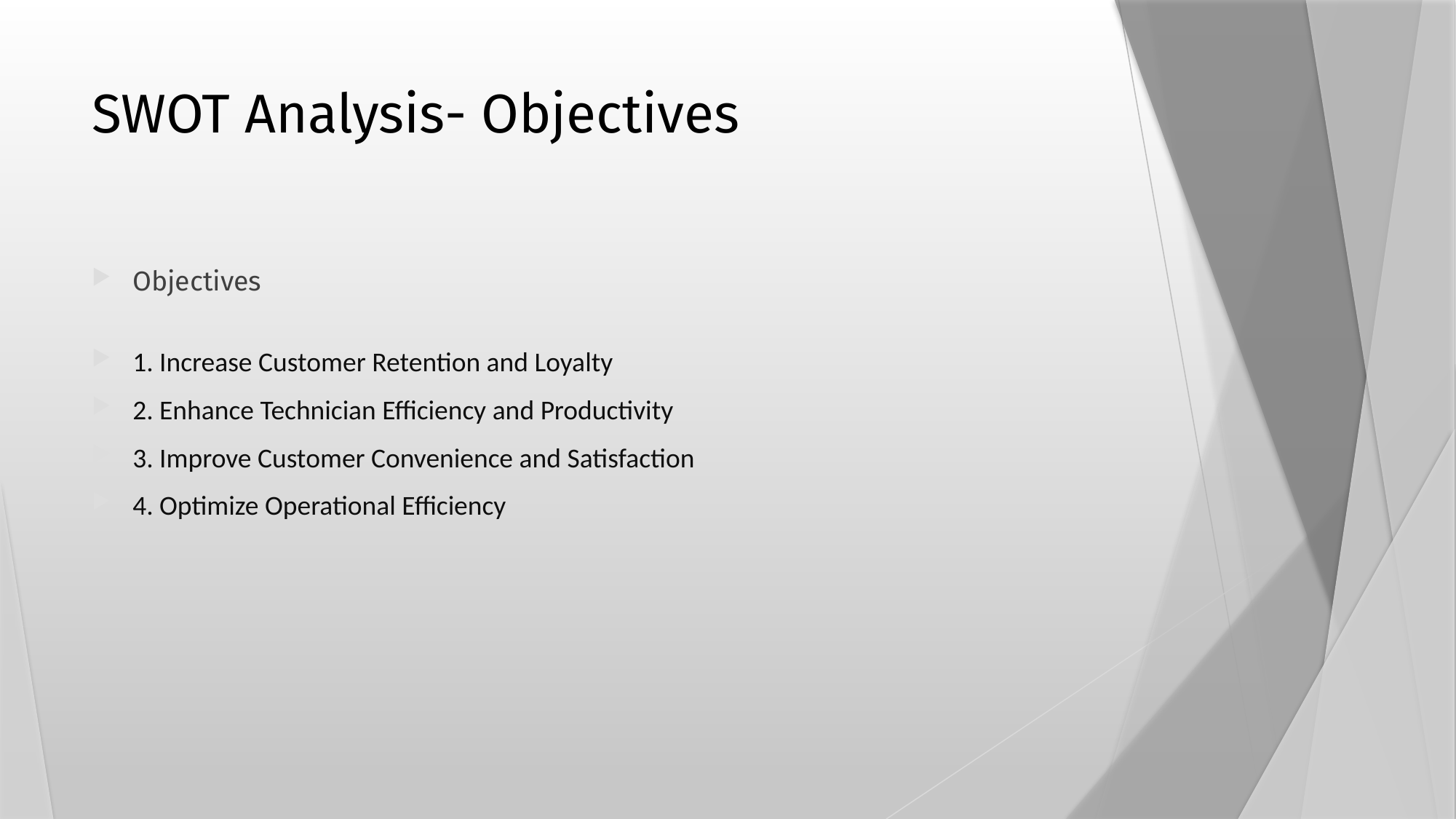

# SWOT Analysis- Objectives
Objectives
1. Increase Customer Retention and Loyalty
2. Enhance Technician Efficiency and Productivity
3. Improve Customer Convenience and Satisfaction
4. Optimize Operational Efficiency